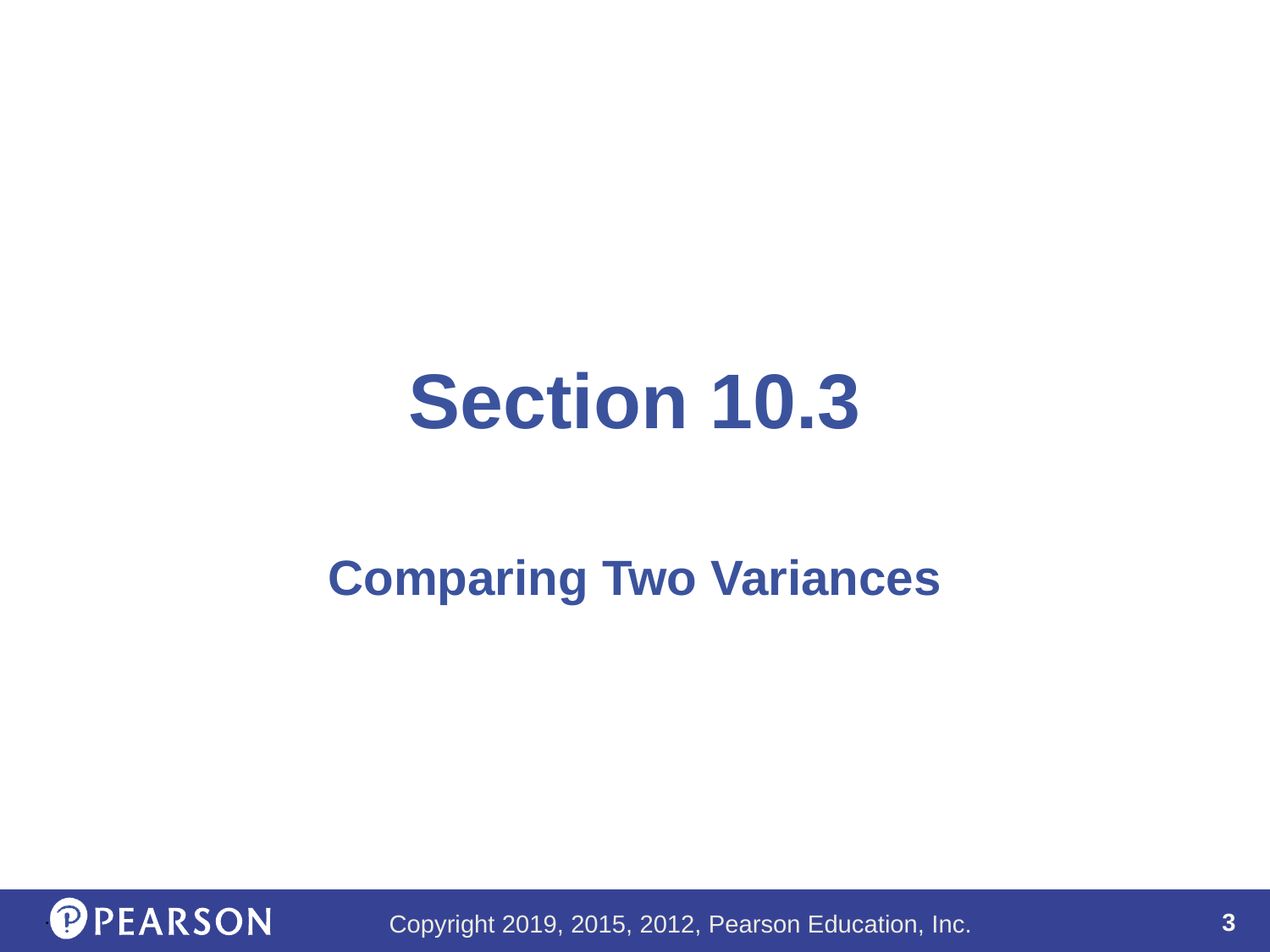

# Section 10.3
Comparing Two Variances
.